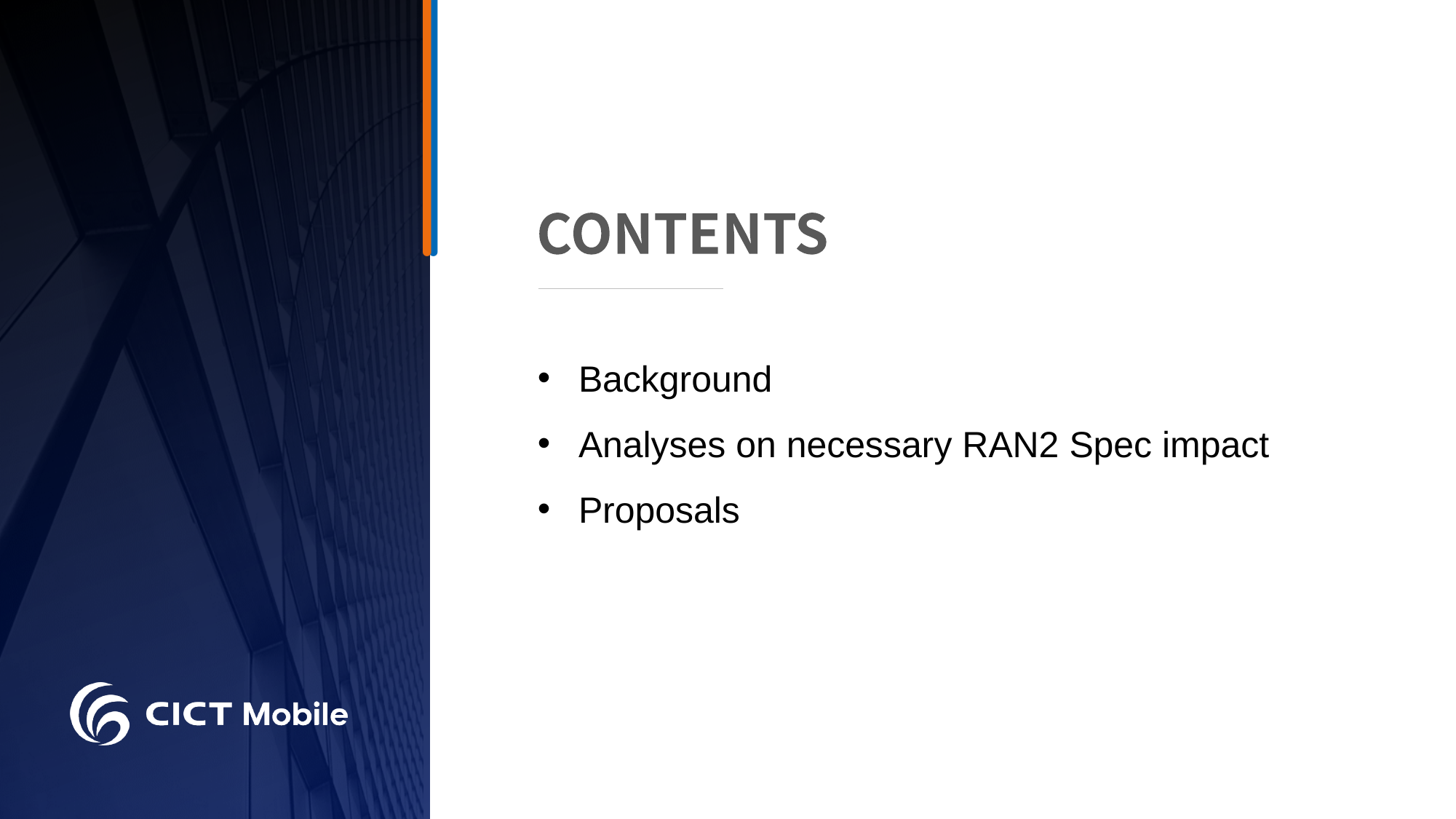

Background
Analyses on necessary RAN2 Spec impact
Proposals